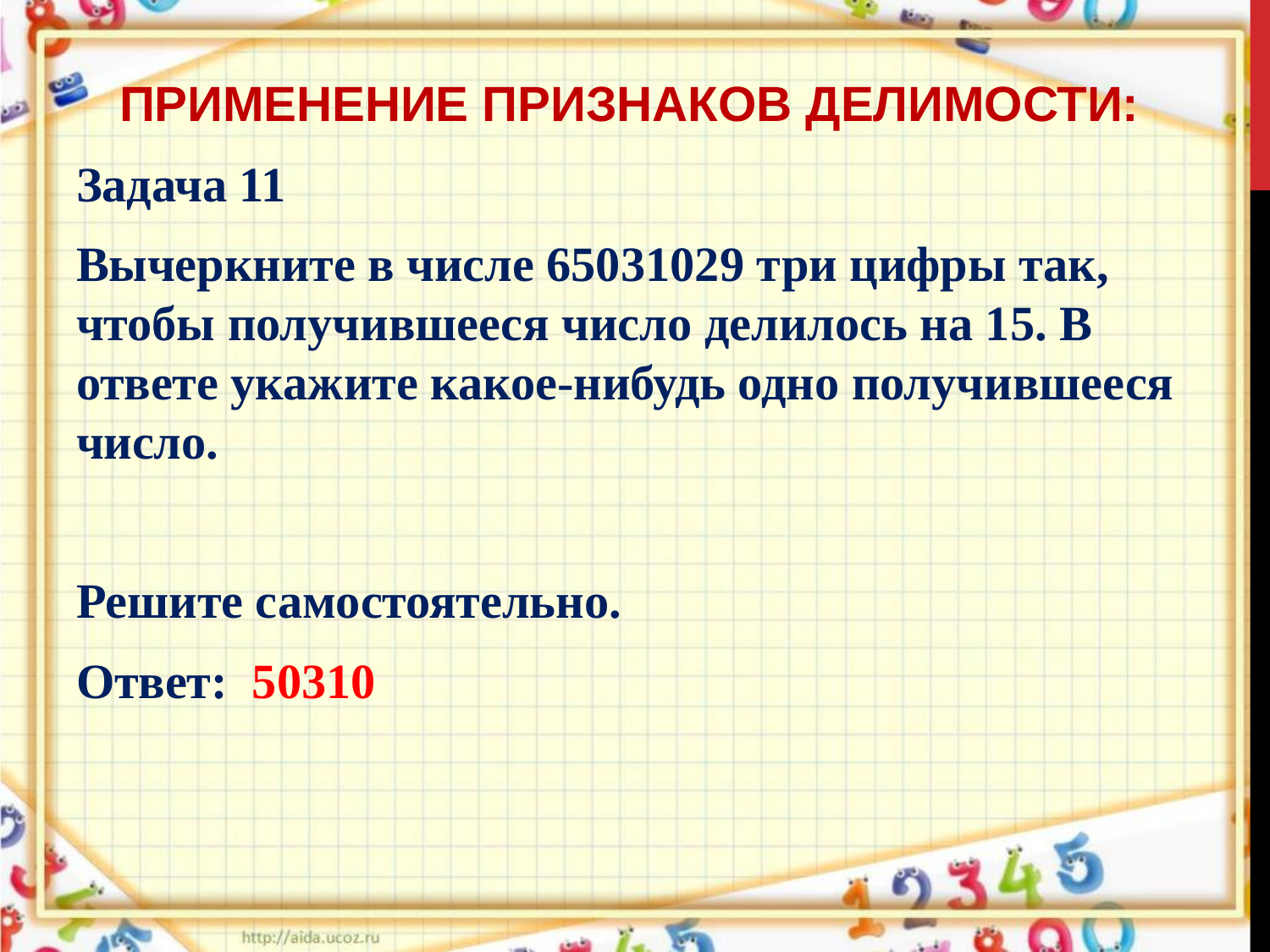

ПРИМЕНЕНИЕ ПРИЗНАКОВ ДЕЛИМОСТИ:
Задача 11
Вычеркните в числе 65031029 три цифры так, чтобы получившееся число делилось на 15. В ответе укажите какое­-нибудь одно получившееся число.

Решите самостоятельно.
Ответ:  50310